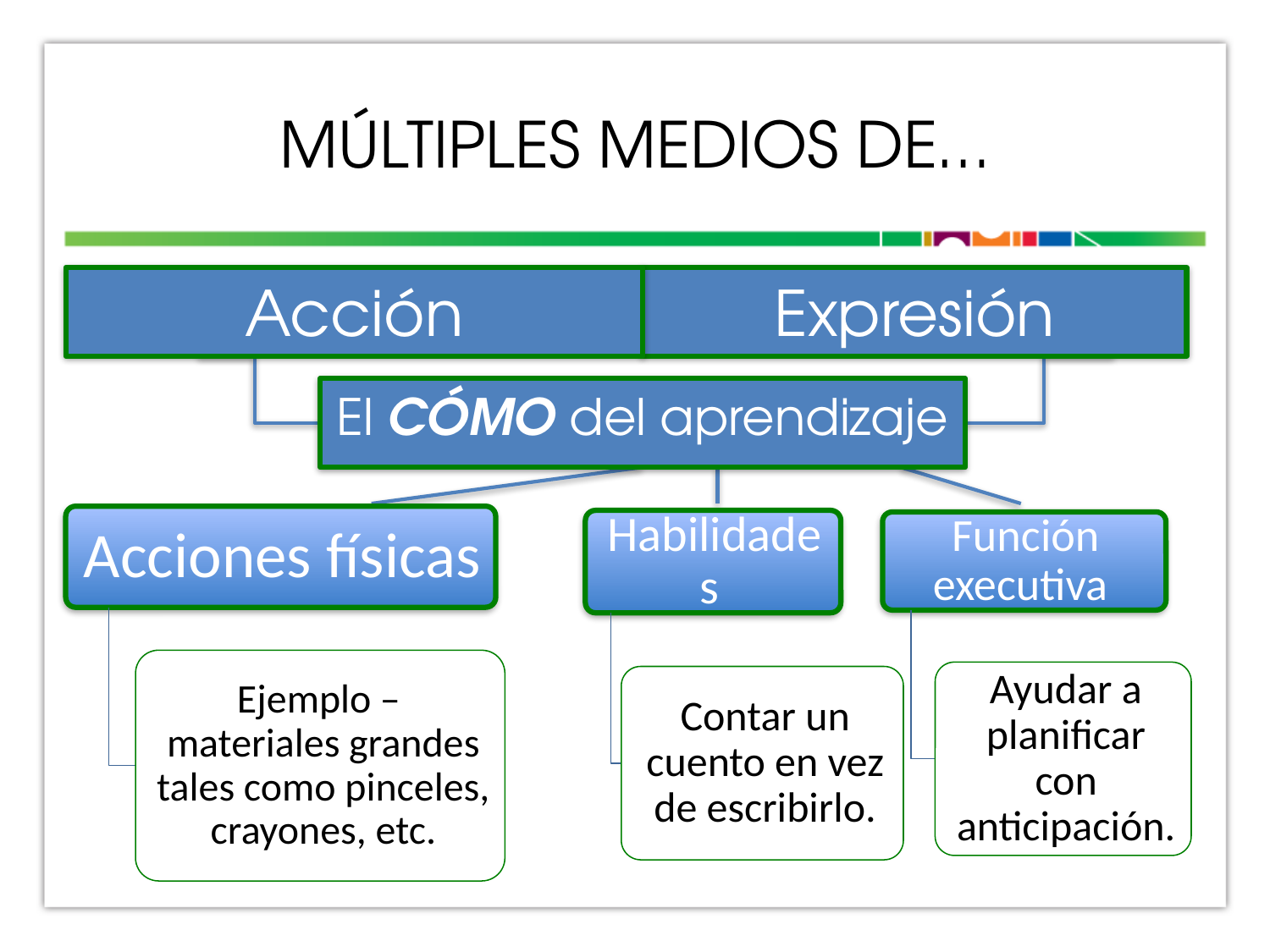

# Múltiples medios DE…
Acción
Expresión
El CÓMO del aprendizaje
Acciones físicas
Ejemplo –  materiales grandes tales como pinceles, crayones, etc.
Habilidades
Contar un cuento en vez de escribirlo.
Función executiva
Ayudar a planificar con anticipación.